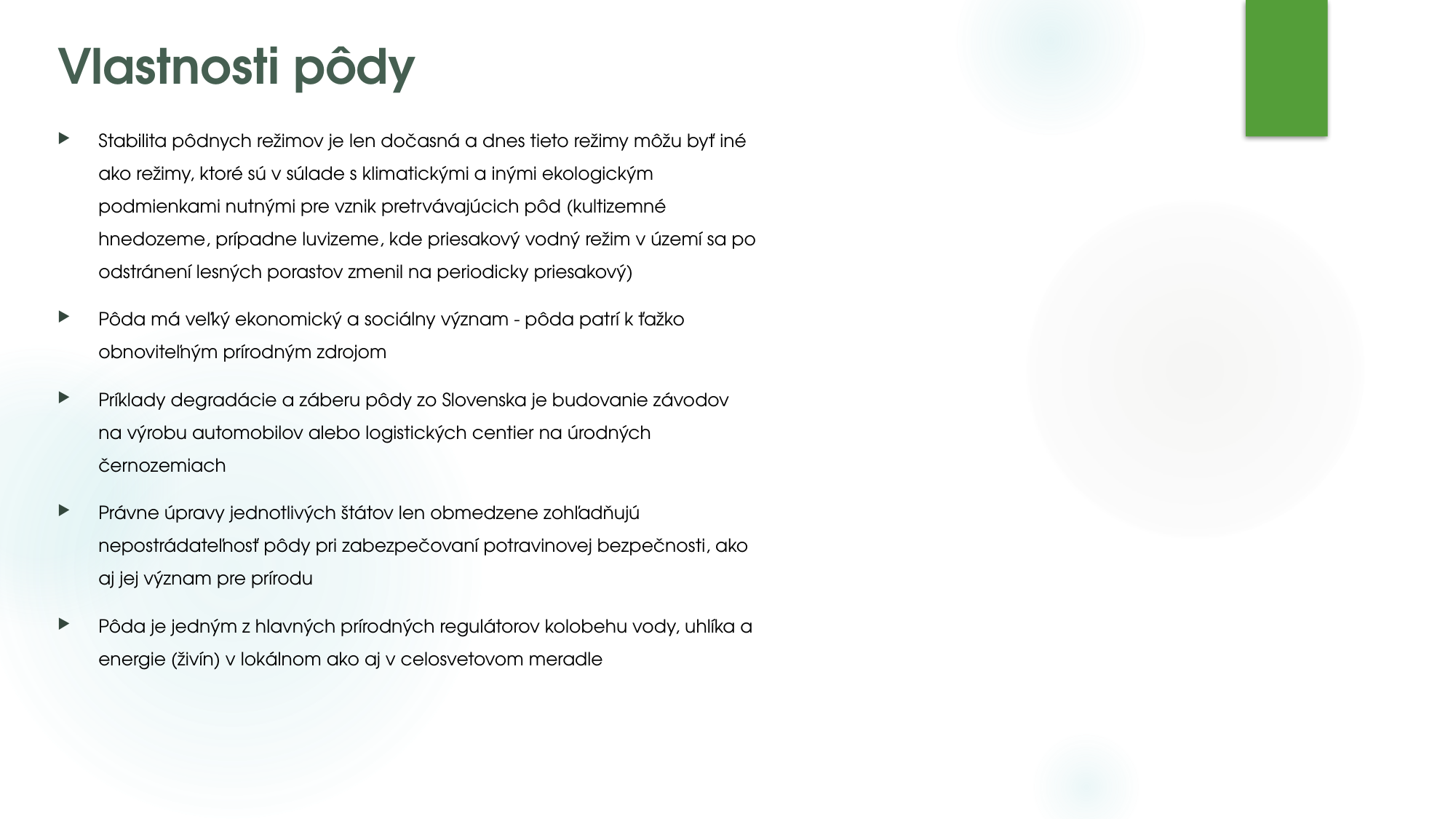

# Vlastnosti pôdy
Stabilita pôdnych režimov je len dočasná a dnes tieto režimy môžu byť iné ako režimy, ktoré sú v súlade s klimatickými a inými ekologickým podmienkami nutnými pre vznik pretrvávajúcich pôd (kultizemné hnedozeme, prípadne luvizeme, kde priesakový vodný režim v území sa po odstránení lesných porastov zmenil na periodicky priesakový)
Pôda má veľký ekonomický a sociálny význam - pôda patrí k ťažko obnoviteľným prírodným zdrojom
Príklady degradácie a záberu pôdy zo Slovenska je budovanie závodov na výrobu automobilov alebo logistických centier na úrodných černozemiach
Právne úpravy jednotlivých štátov len obmedzene zohľadňujú nepostrádateľnosť pôdy pri zabezpečovaní potravinovej bezpečnosti, ako aj jej význam pre prírodu
Pôda je jedným z hlavných prírodných regulátorov kolobehu vody, uhlíka a energie (živín) v lokálnom ako aj v celosvetovom meradle